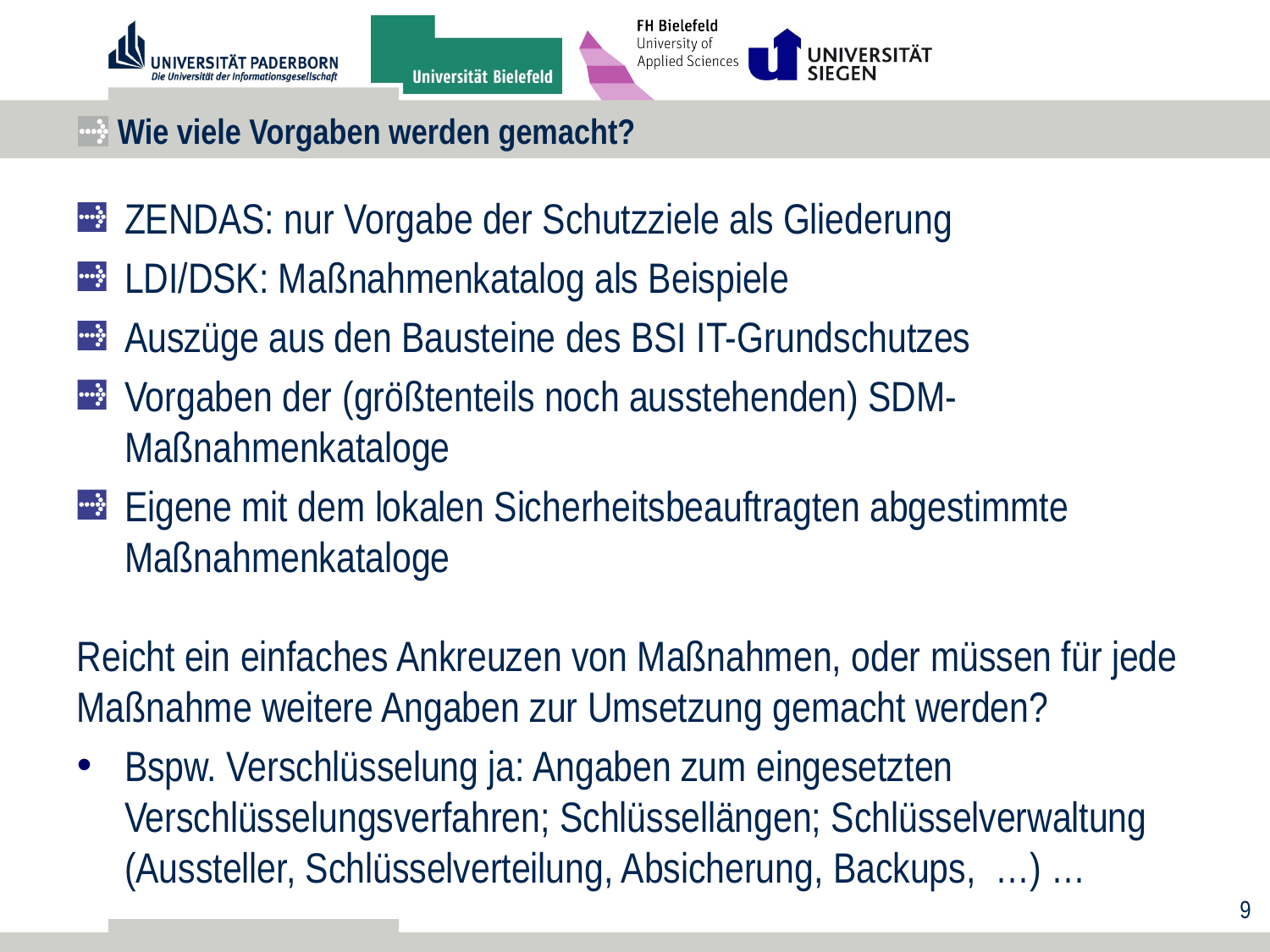

# Wie viele Vorgaben werden gemacht?
ZENDAS: nur Vorgabe der Schutzziele als Gliederung
LDI/DSK: Maßnahmenkatalog als Beispiele
Auszüge aus den Bausteine des BSI IT-Grundschutzes
Vorgaben der (größtenteils noch ausstehenden) SDM-Maßnahmenkataloge
Eigene mit dem lokalen Sicherheitsbeauftragten abgestimmte Maßnahmenkataloge

Reicht ein einfaches Ankreuzen von Maßnahmen, oder müssen für jede Maßnahme weitere Angaben zur Umsetzung gemacht werden?
Bspw. Verschlüsselung ja: Angaben zum eingesetzten Verschlüsselungsverfahren; Schlüssellängen; Schlüsselverwaltung (Aussteller, Schlüsselverteilung, Absicherung, Backups,  …) …
9